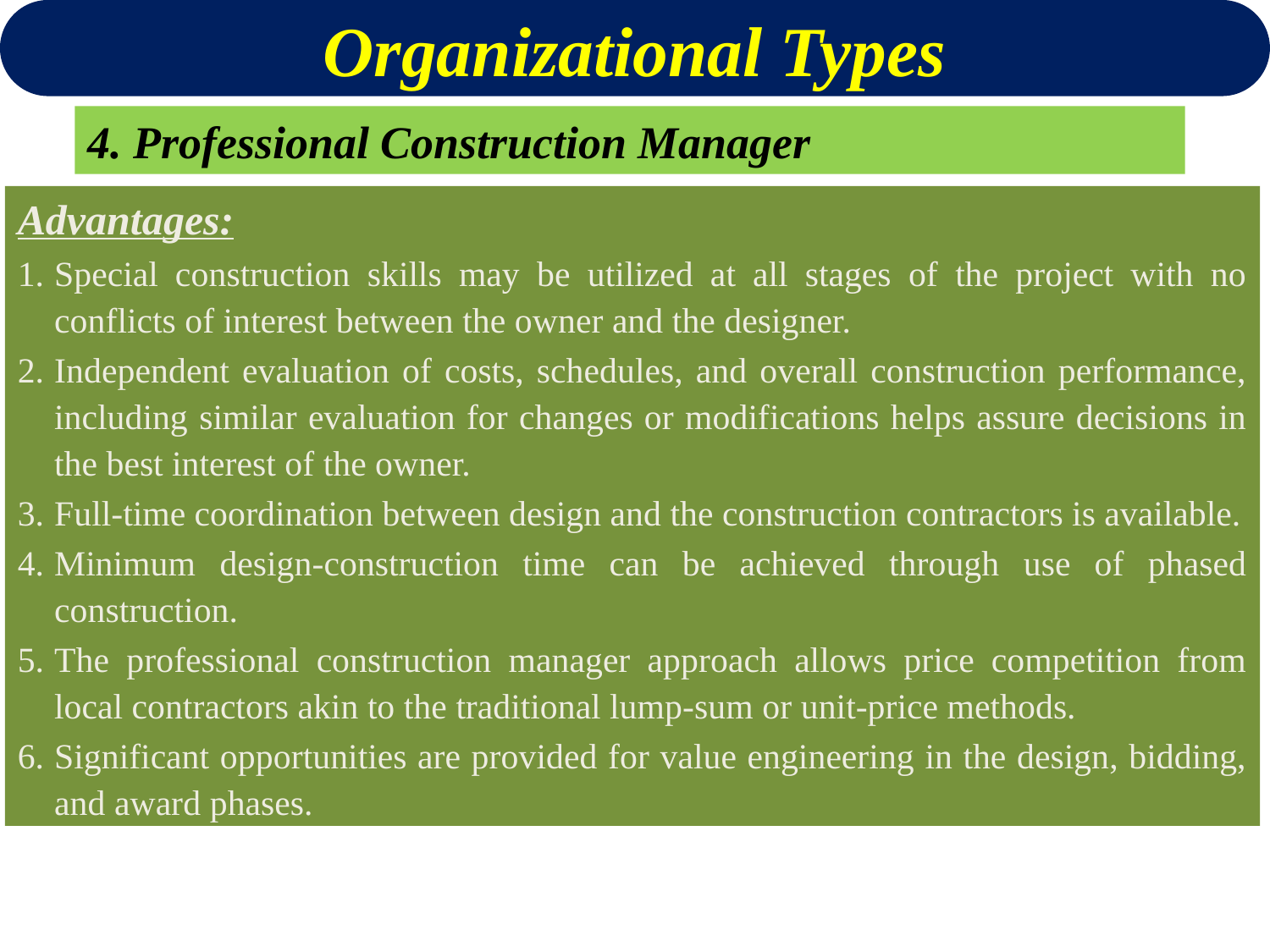

Organizational Types
4. Professional Construction Manager
Advantages:
Special construction skills may be utilized at all stages of the project with no conflicts of interest between the owner and the designer.
Independent evaluation of costs, schedules, and overall construction performance, including similar evaluation for changes or modifications helps assure decisions in the best interest of the owner.
Full-time coordination between design and the construction contractors is available.
Minimum design-construction time can be achieved through use of phased construction.
The professional construction manager approach allows price competition from local contractors akin to the traditional lump-sum or unit-price methods.
Significant opportunities are provided for value engineering in the design, bidding, and award phases.